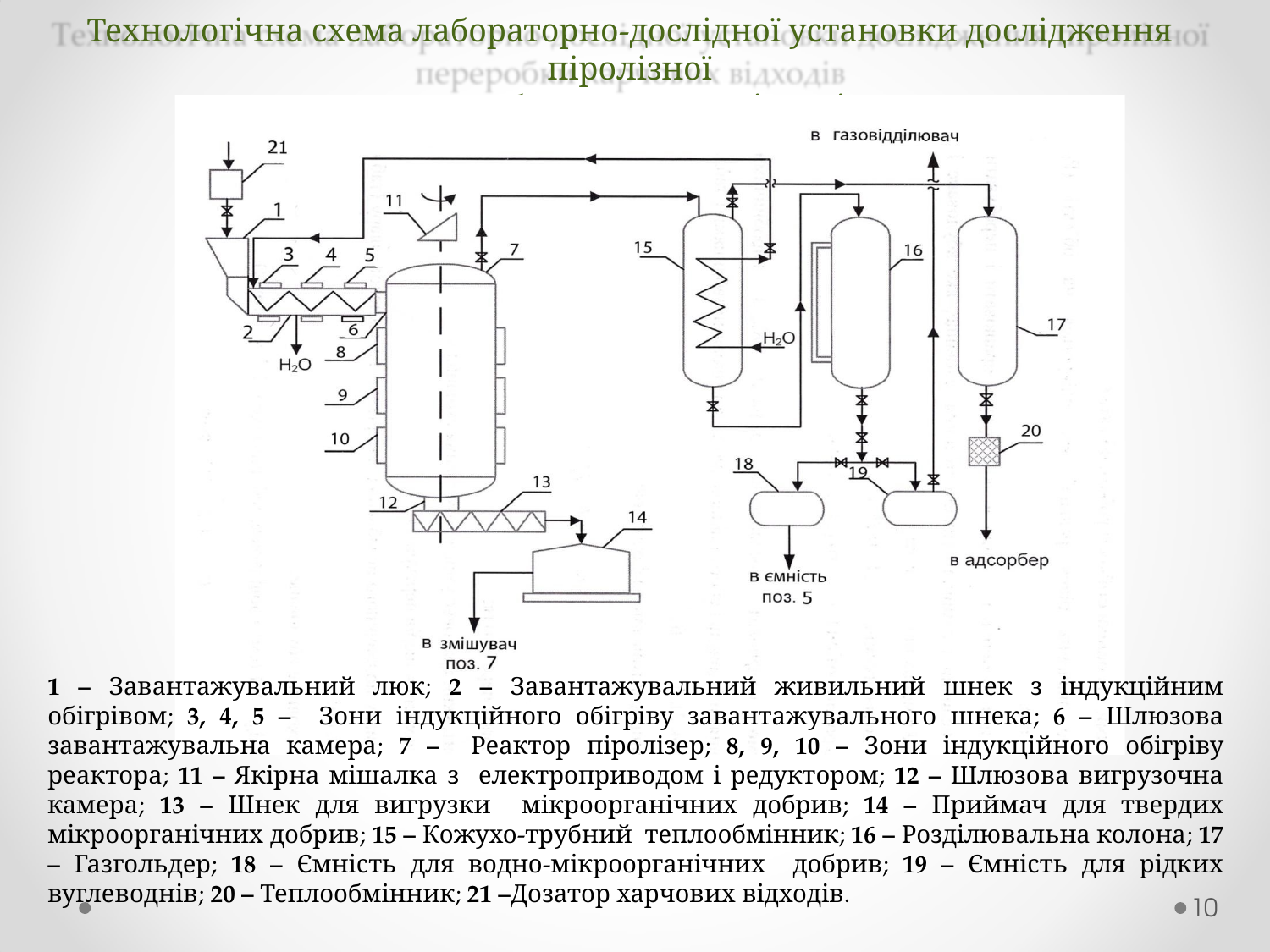

# Технологічна схема лабораторно-дослідної установки дослідження піролізної
переробки харчових відходів

1 – Завантажувальний люк; 2 – Завантажувальний живильний шнек з індукційним обігрівом; 3, 4, 5 –  Зони індукційного обігріву завантажувального шнека; 6 – Шлюзова завантажувальна камера; 7 –  Реактор піролізер; 8, 9, 10 – Зони індукційного обігріву реактора; 11 – Якірна мішалка з  електроприводом і редуктором; 12 – Шлюзова вигрузочна камера; 13 – Шнек для вигрузки  мікроорганічних добрив; 14 – Приймач для твердих мікроорганічних добрив; 15 – Кожухо-трубний  теплообмінник; 16 – Розділювальна колона; 17 – Газгольдер; 18 – Ємність для водно-мікроорганічних  добрив; 19 – Ємність для рідких вуглеводнів; 20 – Теплообмінник; 21 –Дозатор харчових відходів.
10